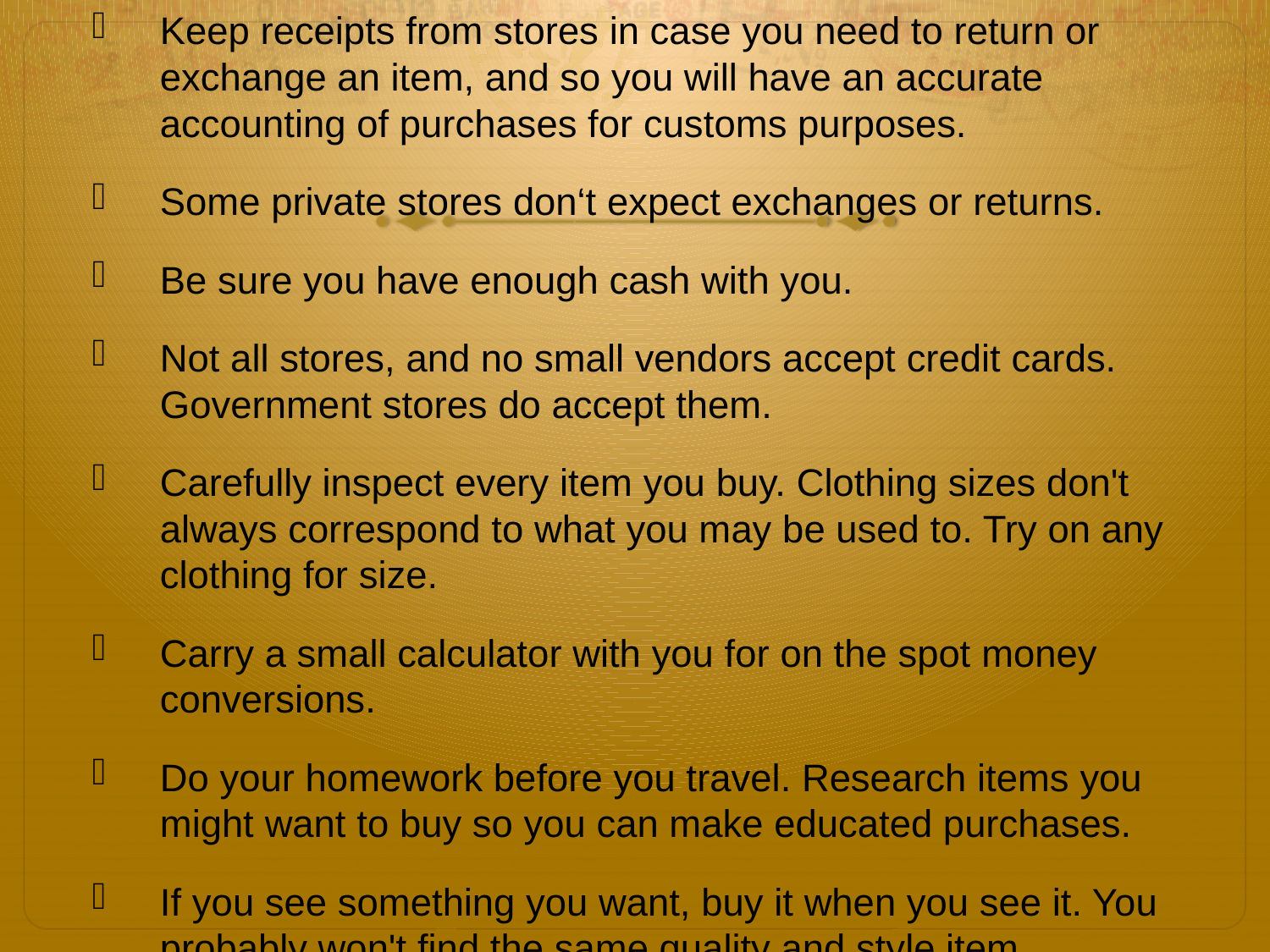

Keep receipts from stores in case you need to return or exchange an item, and so you will have an accurate accounting of purchases for customs purposes.
Some private stores don‘t expect exchanges or returns.
Be sure you have enough cash with you.
Not all stores, and no small vendors accept credit cards. Government stores do accept them.
Carefully inspect every item you buy. Clothing sizes don't always correspond to what you may be used to. Try on any clothing for size.
Carry a small calculator with you for on the spot money conversions.
Do your homework before you travel. Research items you might want to buy so you can make educated purchases.
If you see something you want, buy it when you see it. You probably won't find the same quality and style item anywhere else.
#